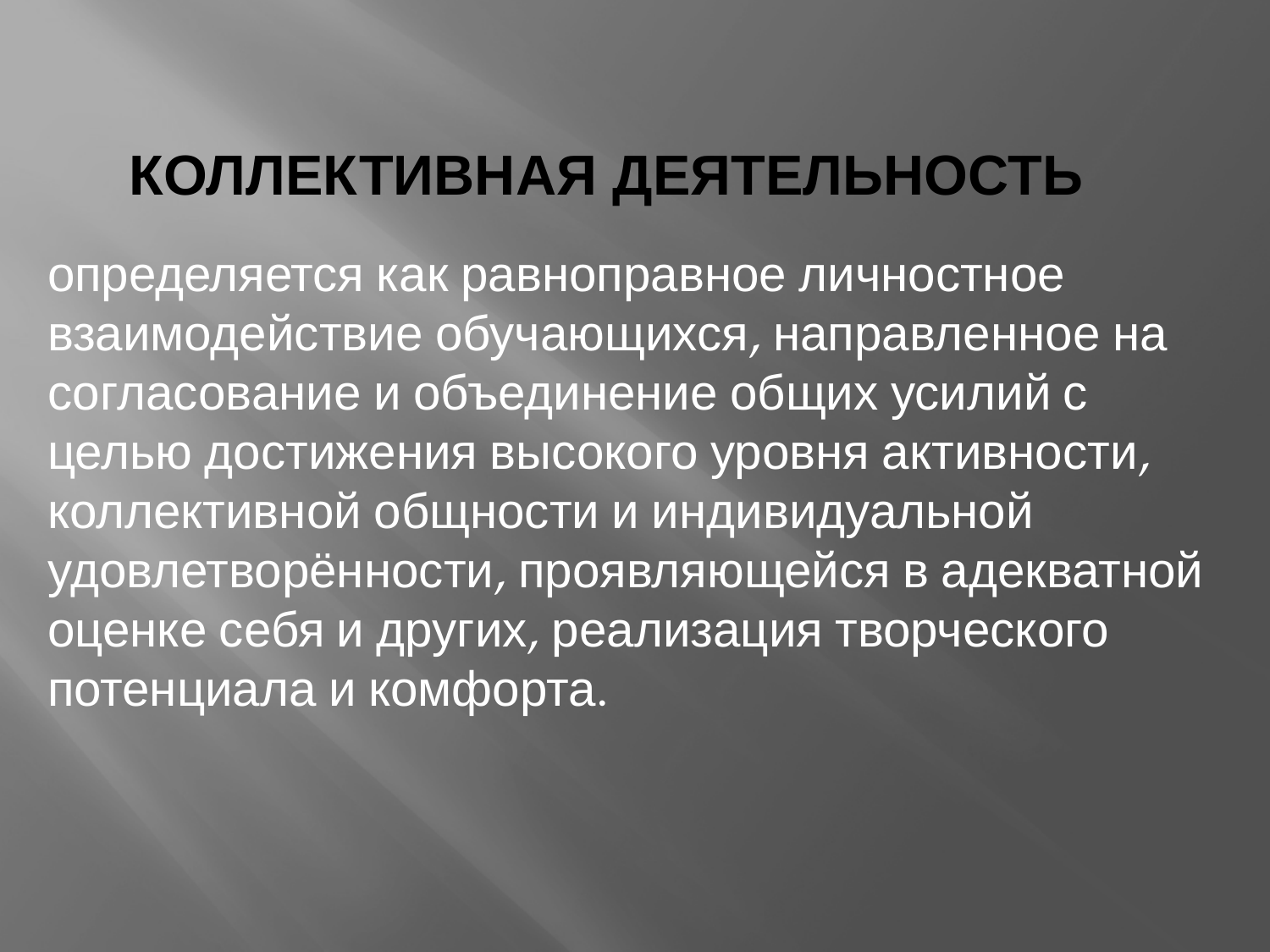

# Коллективная деятельность
определяется как равноправное личностное взаимодействие обучающихся, направленное на согласование и объединение общих усилий с целью достижения высокого уровня активности, коллективной общности и индивидуальной удовлетворённости, проявляющейся в адекватной оценке себя и других, реализация творческого потенциала и комфорта.